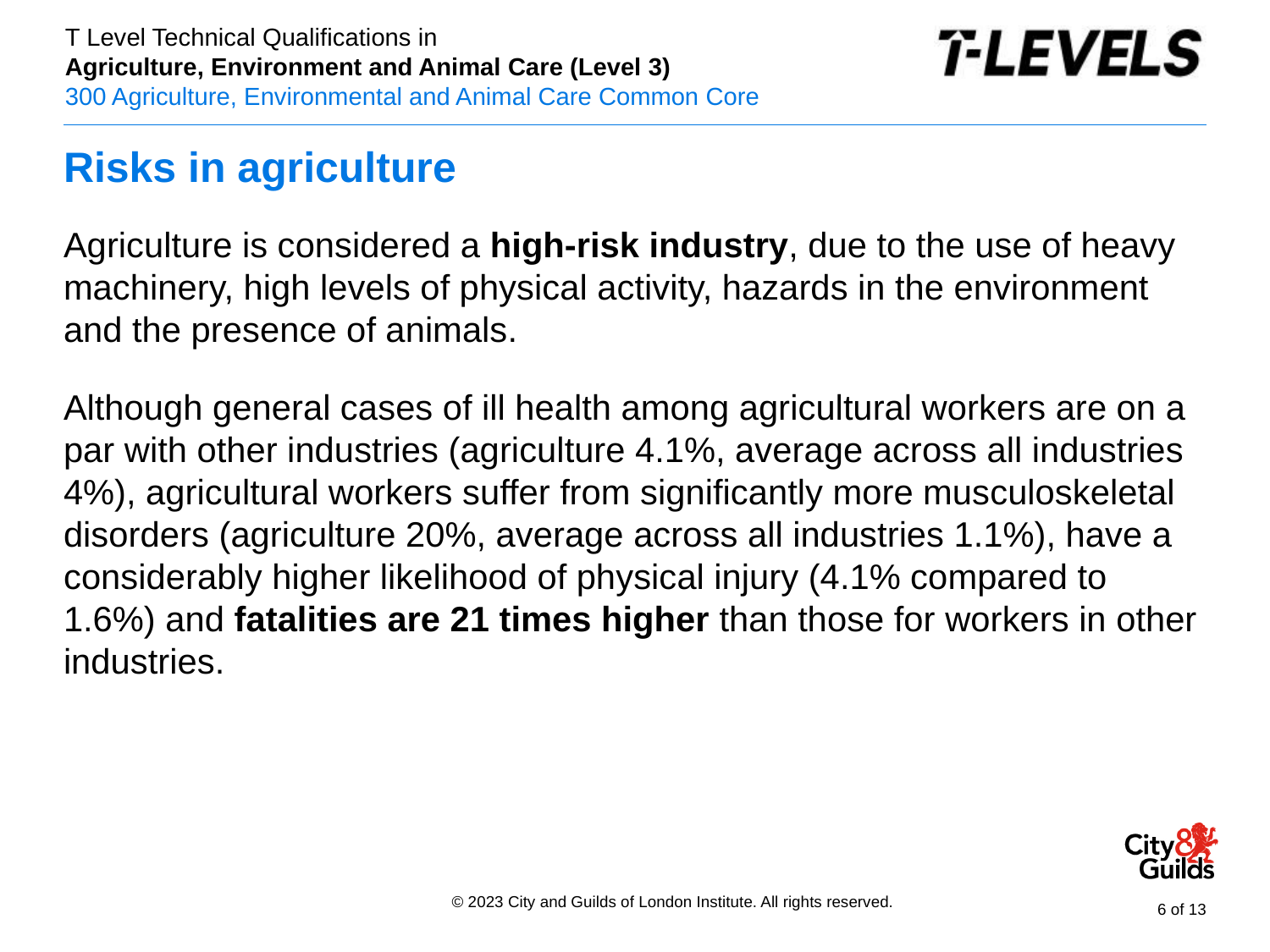

# Risks in agriculture
Agriculture is considered a high-risk industry, due to the use of heavy machinery, high levels of physical activity, hazards in the environment and the presence of animals.
Although general cases of ill health among agricultural workers are on a par with other industries (agriculture 4.1%, average across all industries 4%), agricultural workers suffer from significantly more musculoskeletal disorders (agriculture 20%, average across all industries 1.1%), have a considerably higher likelihood of physical injury (4.1% compared to 1.6%) and fatalities are 21 times higher than those for workers in other industries.